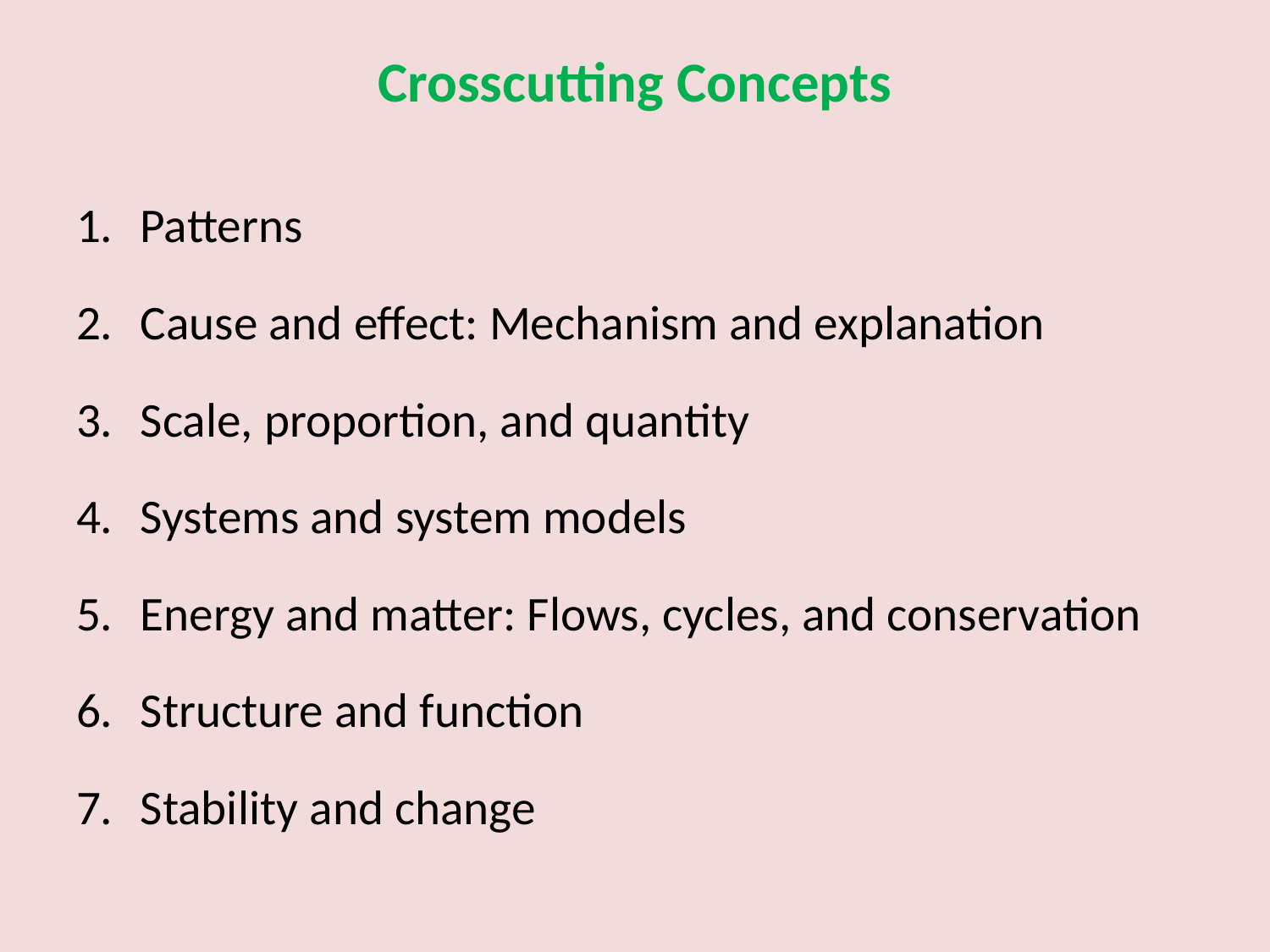

# Crosscutting Concepts
Patterns
Cause and effect: Mechanism and explanation
Scale, proportion, and quantity
Systems and system models
Energy and matter: Flows, cycles, and conservation
Structure and function
Stability and change